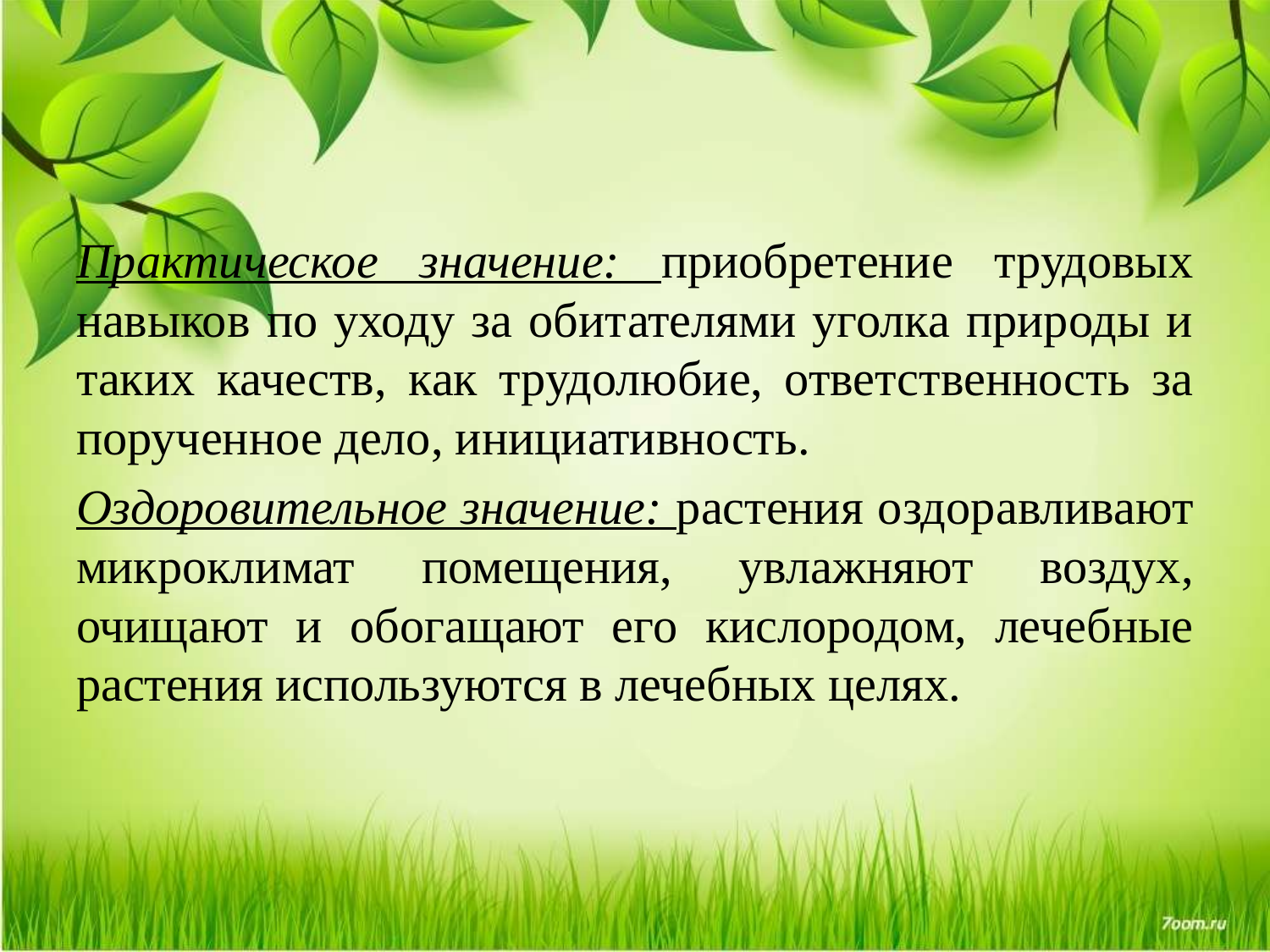

#
Практическое значение: приобретение трудовых навыков по уходу за обитателями уголка природы и таких качеств, как трудолюбие, ответственность за порученное дело, инициативность.
Оздоровительное значение: растения оздоравливают микроклимат помещения, увлажняют воздух, очищают и обогащают его кислородом, лечебные растения используются в лечебных целях.